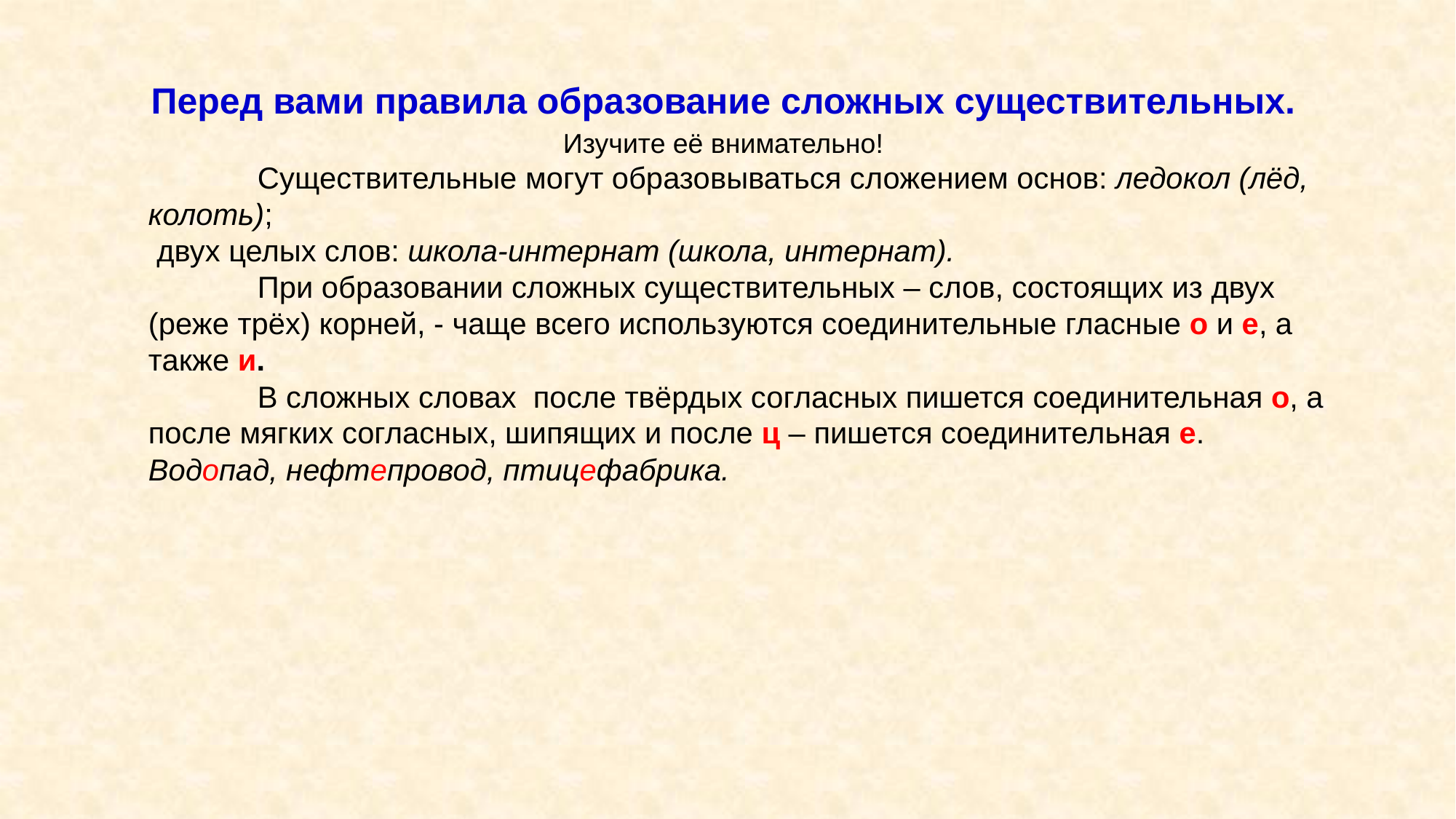

Перед вами правила образование сложных существительных.
Изучите её внимательно!
	Существительные могут образовываться сложением основ: ледокол (лёд, колоть);
 двух целых слов: школа-интернат (школа, интернат).
	При образовании сложных существительных – слов, состоящих из двух (реже трёх) корней, - чаще всего используются соединительные гласные о и е, а также и.
	В сложных словах  после твёрдых согласных пишется соединительная о, а после мягких согласных, шипящих и после ц – пишется соединительная е.
Водопад, нефтепровод, птицефабрика.